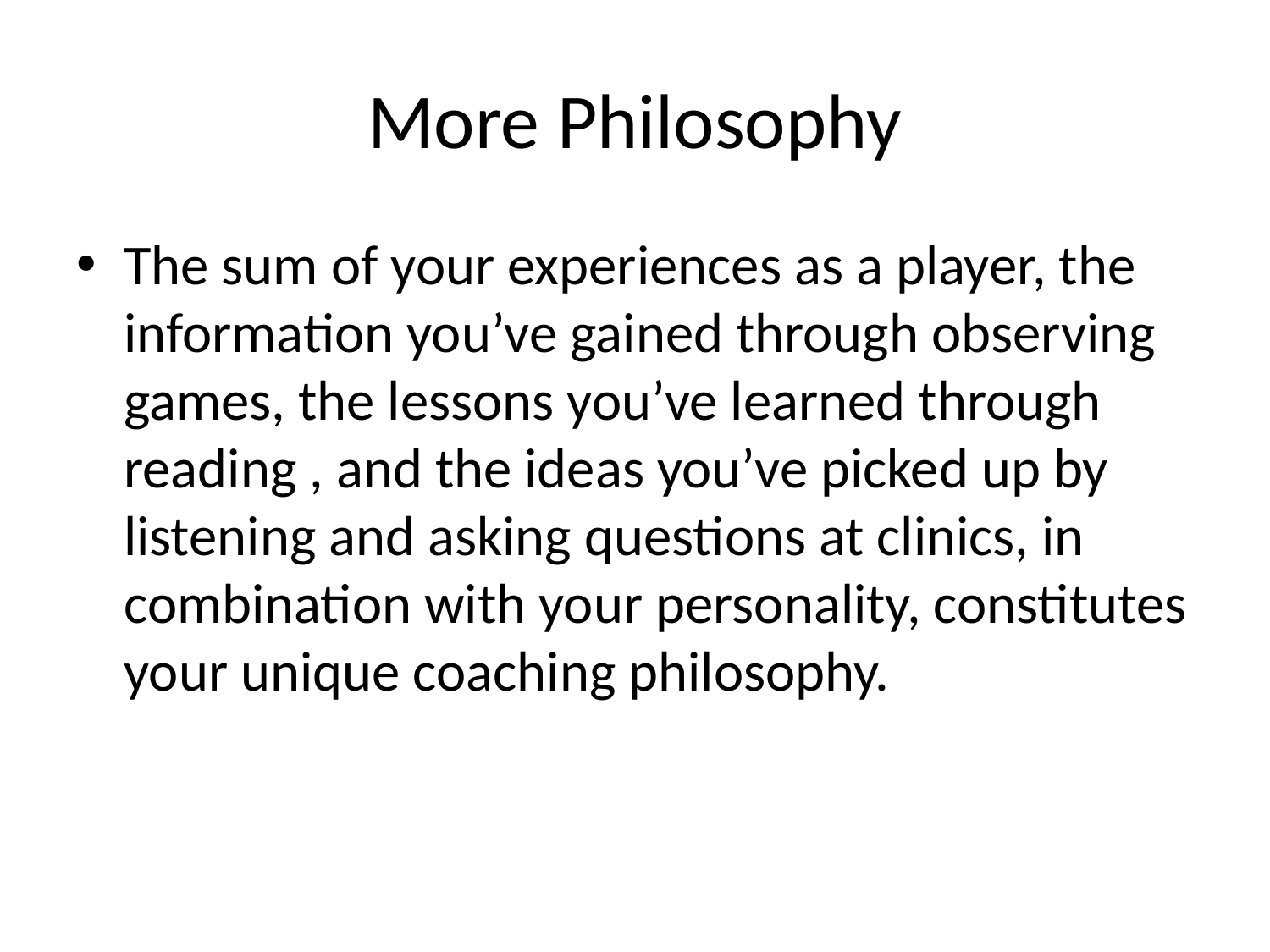

# More Philosophy
The sum of your experiences as a player, the information you’ve gained through observing games, the lessons you’ve learned through reading , and the ideas you’ve picked up by listening and asking questions at clinics, in combination with your personality, constitutes your unique coaching philosophy.